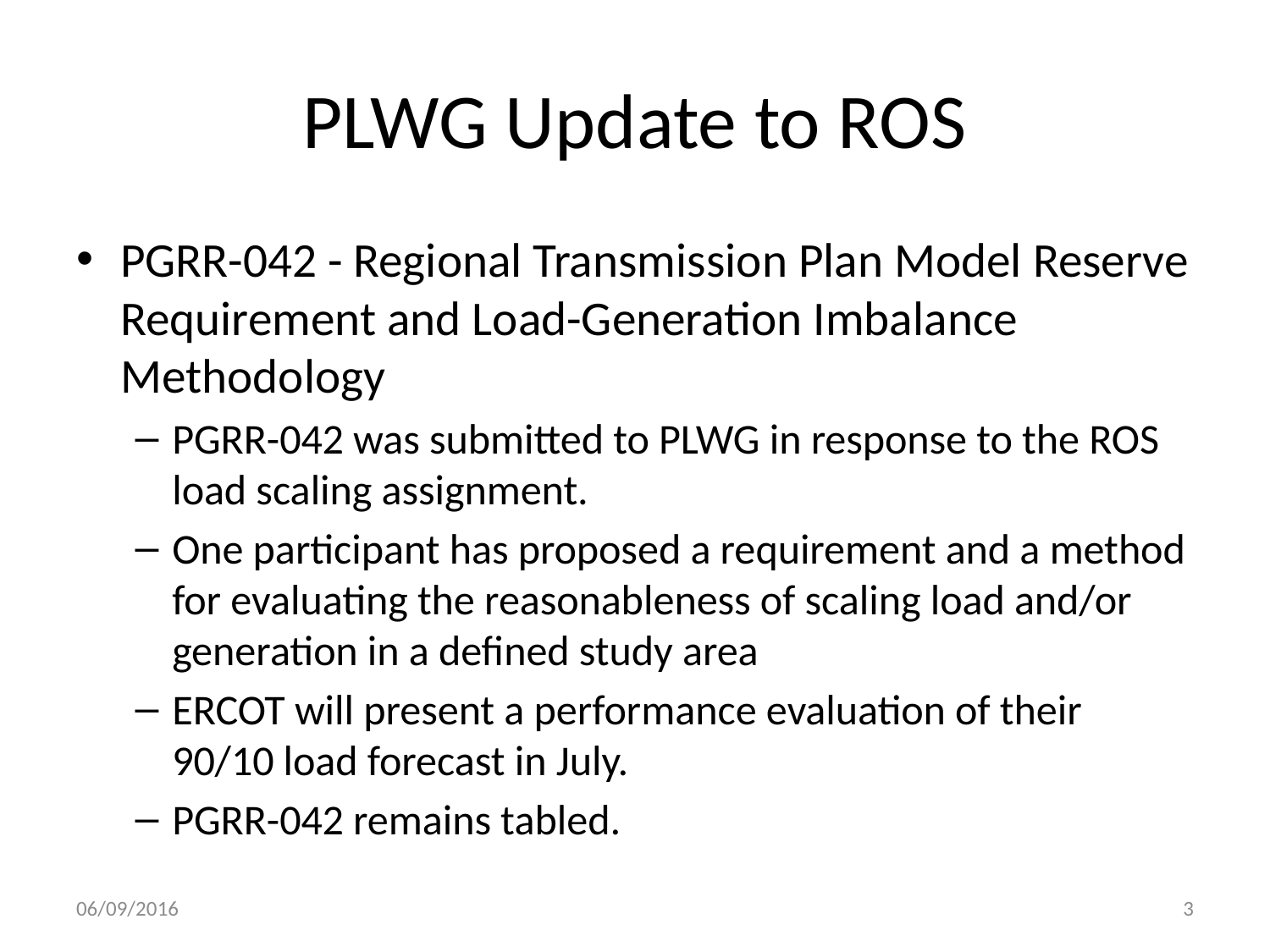

# PLWG Update to ROS
PGRR-042 - Regional Transmission Plan Model Reserve Requirement and Load-Generation Imbalance Methodology
PGRR-042 was submitted to PLWG in response to the ROS load scaling assignment.
One participant has proposed a requirement and a method for evaluating the reasonableness of scaling load and/or generation in a defined study area
ERCOT will present a performance evaluation of their 90/10 load forecast in July.
PGRR-042 remains tabled.
06/09/2016
3